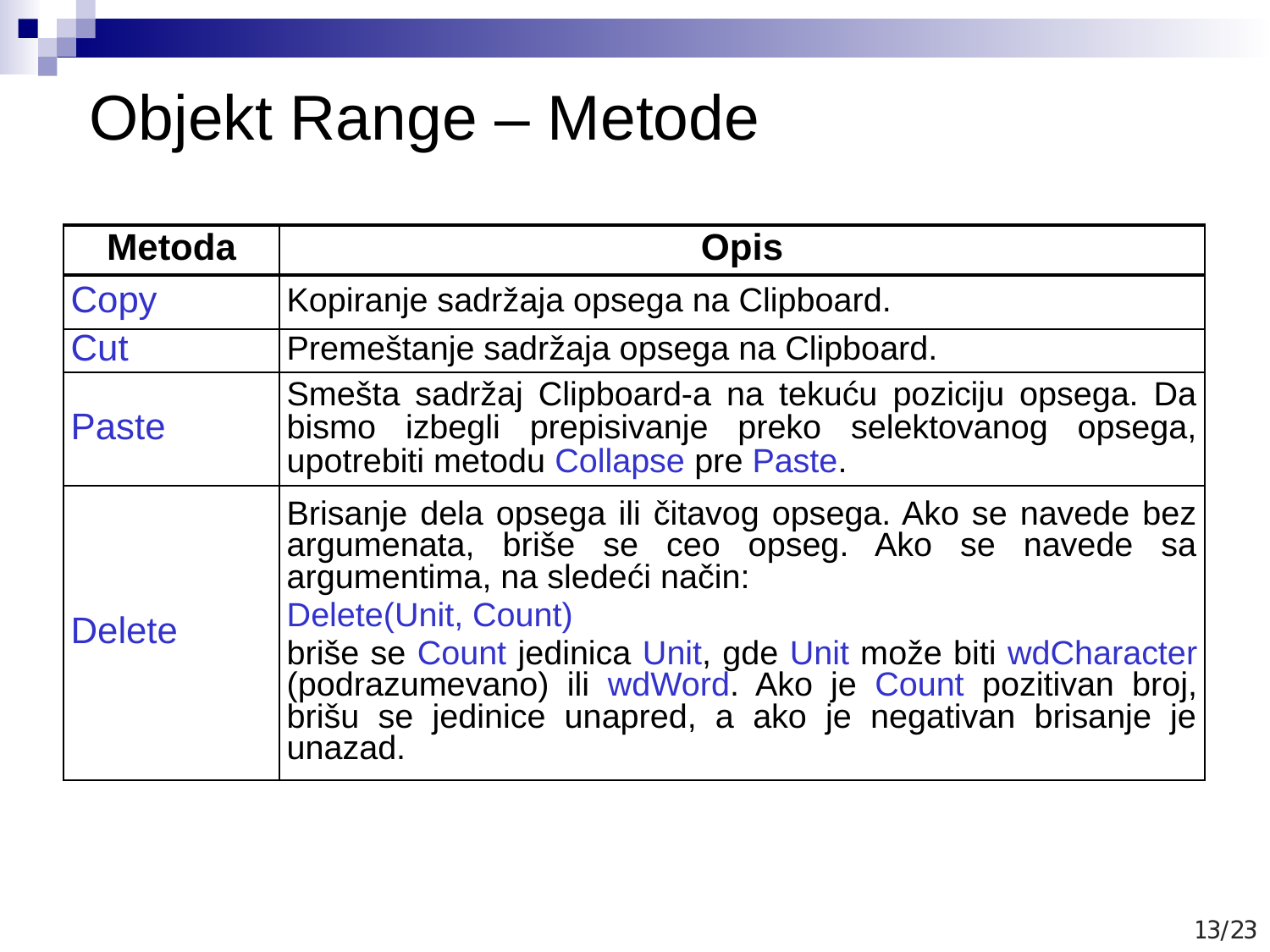

# Objekt Range – Metode
| Metoda | Opis |
| --- | --- |
| Copy | Kopiranje sadržaja opsega na Clipboard. |
| Cut | Premeštanje sadržaja opsega na Clipboard. |
| Paste | Smešta sadržaj Clipboard-a na tekuću poziciju opsega. Da bismo izbegli prepisivanje preko selektovanog opsega, upotrebiti metodu Collapse pre Paste. |
| Delete | Brisanje dela opsega ili čitavog opsega. Ako se navede bez argumenata, briše se ceo opseg. Ako se navede sa argumentima, na sledeći način: Delete(Unit, Count) briše se Count jedinica Unit, gde Unit može biti wdCharacter (podrazumevano) ili wdWord. Ako je Count pozitivan broj, brišu se jedinice unapred, a ako je negativan brisanje je unazad. |
13/23